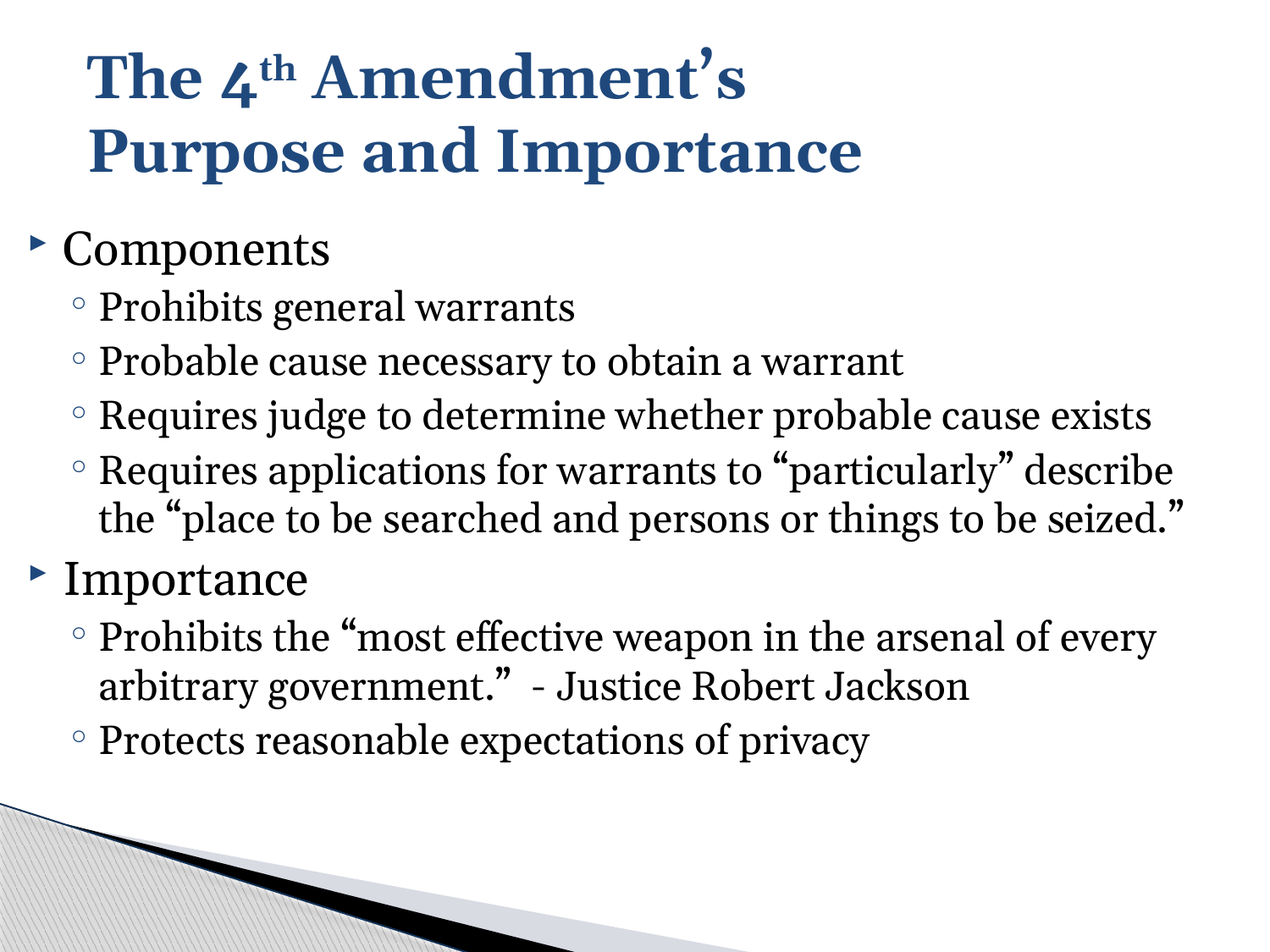

# The 4th Amendment’s Purpose and Importance
Components
Prohibits general warrants
Probable cause necessary to obtain a warrant
Requires judge to determine whether probable cause exists
Requires applications for warrants to “particularly” describe the “place to be searched and persons or things to be seized.”
Importance
Prohibits the “most effective weapon in the arsenal of every arbitrary government.”  - Justice Robert Jackson
Protects reasonable expectations of privacy